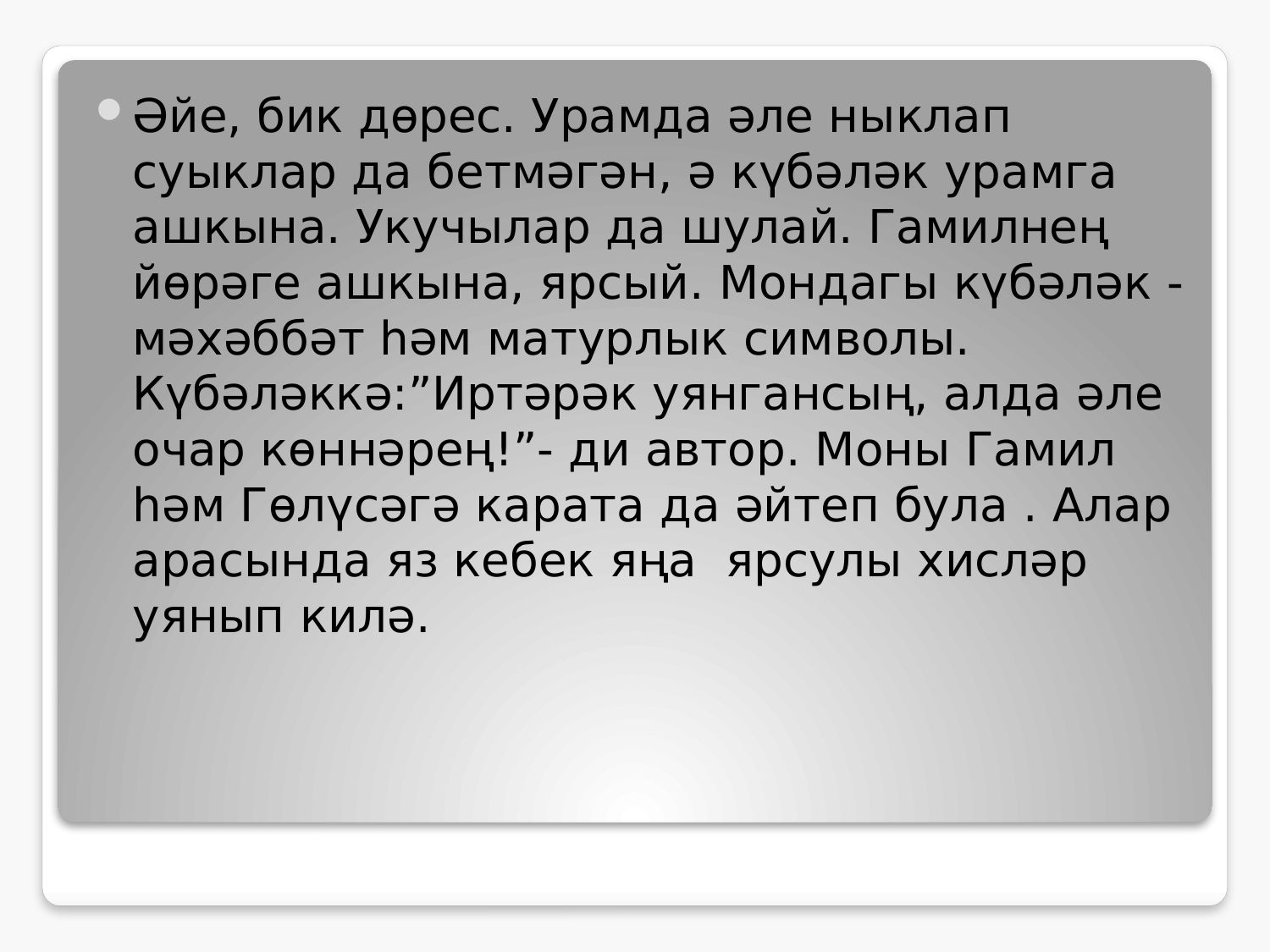

Әйе, бик дөрес. Урамда әле ныклап суыклар да бетмәгән, ә күбәләк урамга ашкына. Укучылар да шулай. Гамилнең  йөрәге ашкына, ярсый. Мондагы күбәләк - мәхәббәт һәм матурлык символы. Күбәләккә:”Иртәрәк уянгансың, алда әле очар көннәрең!”- ди автор. Моны Гамил һәм Гөлүсәгә карата да әйтеп була . Алар арасында яз кебек яңа  ярсулы хисләр уянып килә.
#